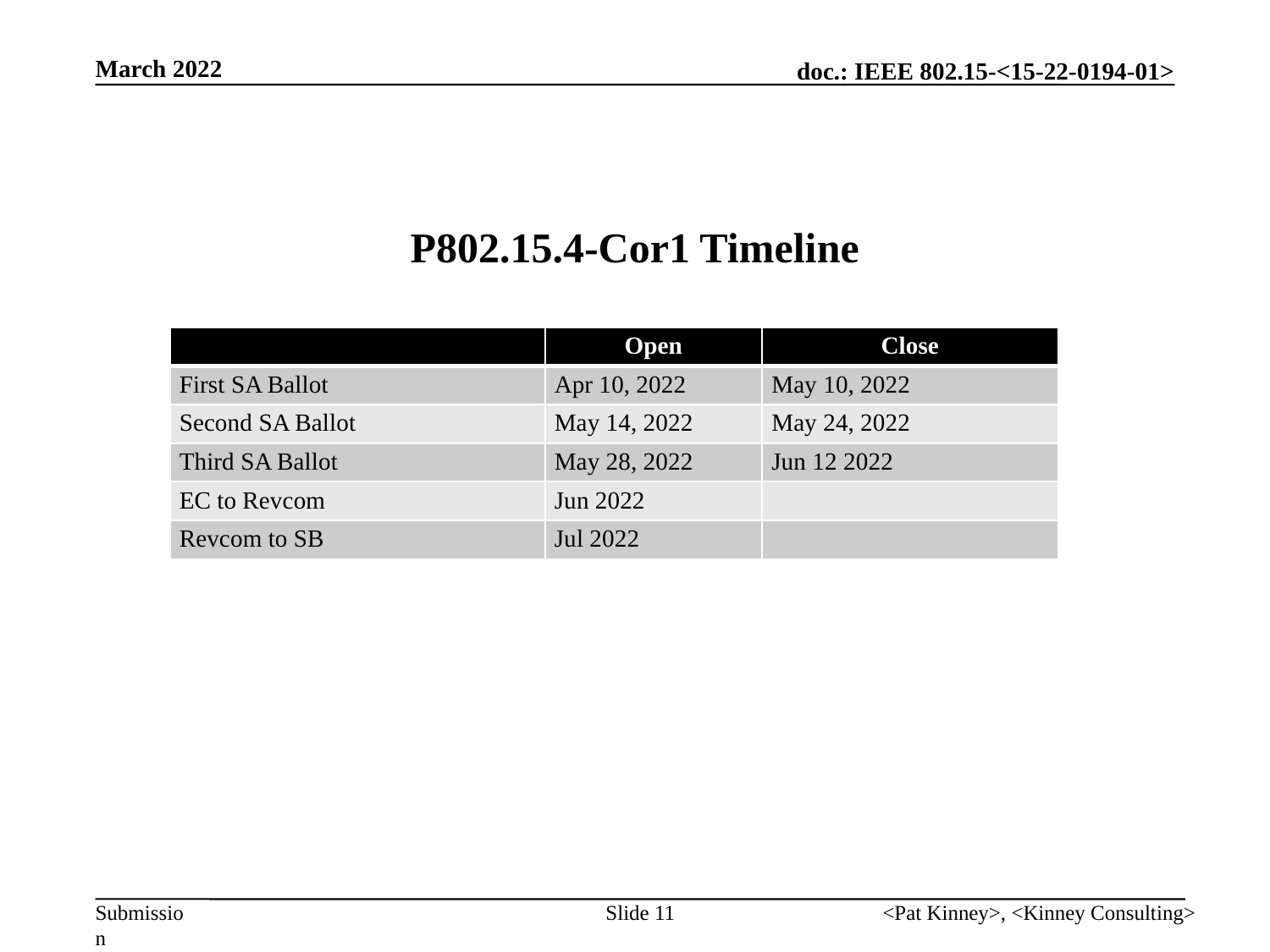

March 2022
P802.15.4-Cor1 Timeline
|  | Open | Close |
| --- | --- | --- |
| First SA Ballot | Apr 10, 2022 | May 10, 2022 |
| Second SA Ballot | May 14, 2022 | May 24, 2022 |
| Third SA Ballot | May 28, 2022 | Jun 12 2022 |
| EC to Revcom | Jun 2022 |  |
| Revcom to SB | Jul 2022 |  |
Slide 11
<Pat Kinney>, <Kinney Consulting>